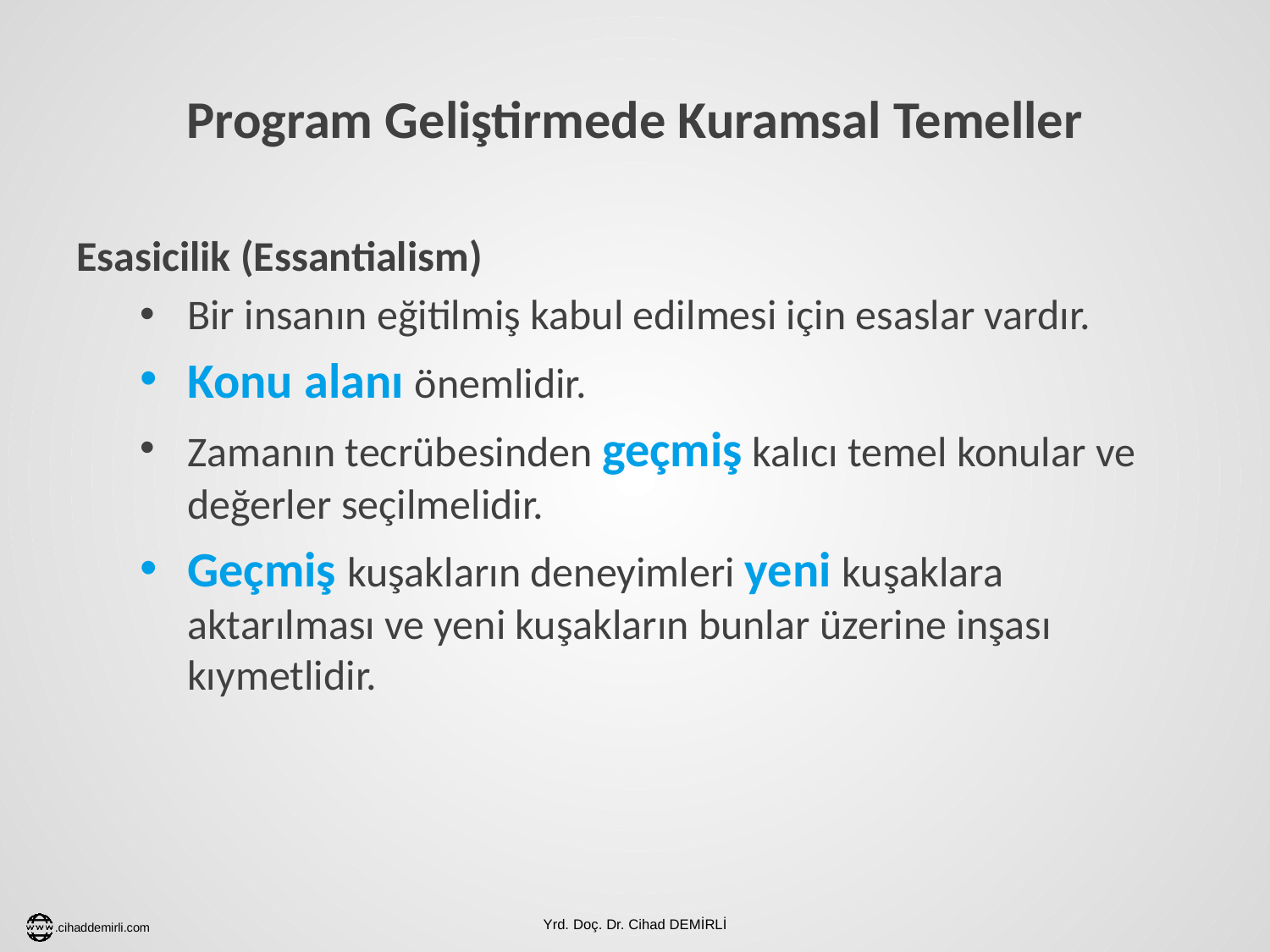

# Program Geliştirmede Kuramsal Temeller
Esasicilik (Essantialism)
Bir insanın eğitilmiş kabul edilmesi için esaslar vardır.
Konu alanı önemlidir.
Zamanın tecrübesinden geçmiş kalıcı temel konular ve değerler seçilmelidir.
Geçmiş kuşakların deneyimleri yeni kuşaklara aktarılması ve yeni kuşakların bunlar üzerine inşası kıymetlidir.